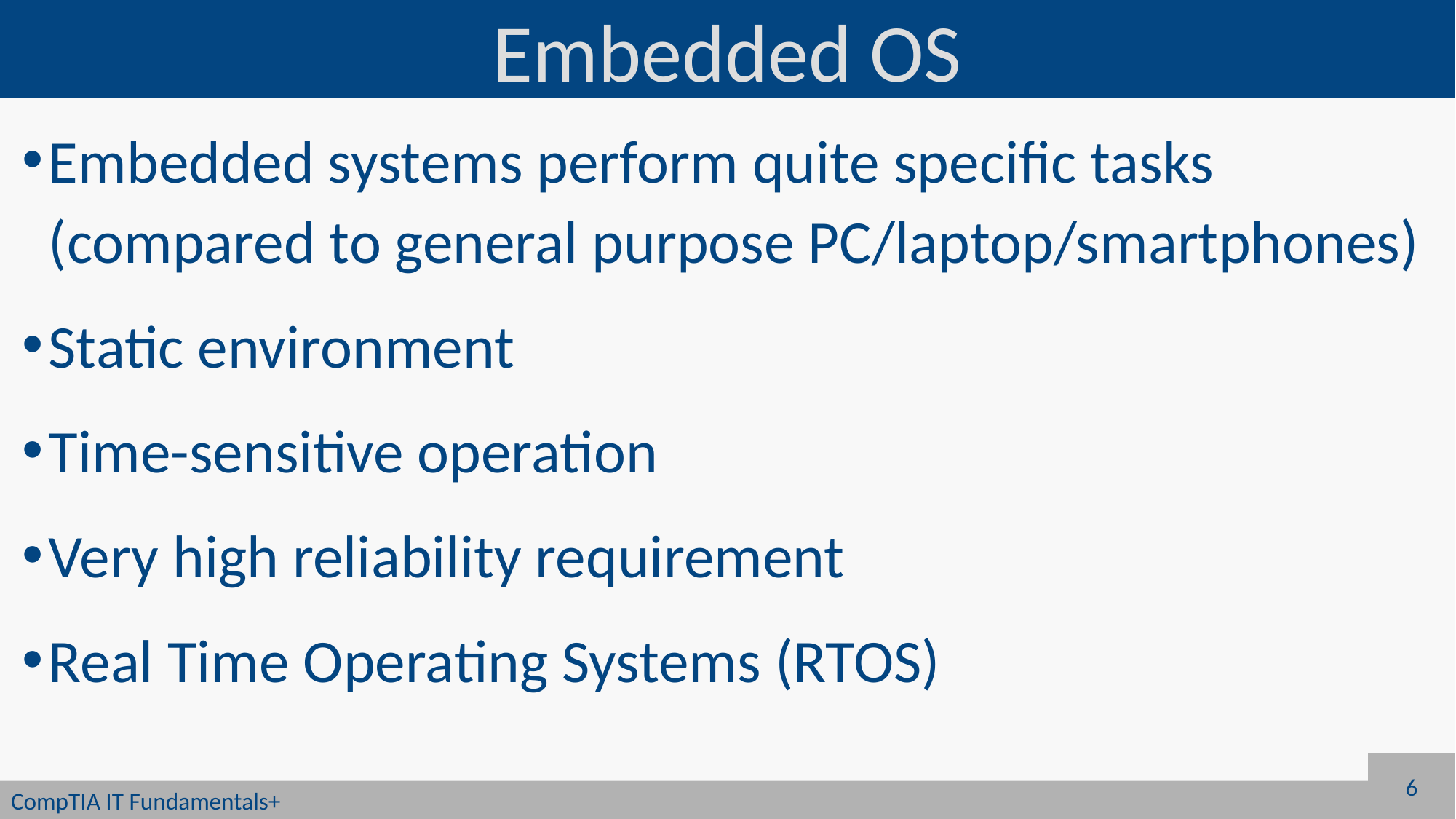

# Embedded OS
Embedded systems perform quite specific tasks (compared to general purpose PC/laptop/smartphones)
Static environment
Time-sensitive operation
Very high reliability requirement
Real Time Operating Systems (RTOS)
6
CompTIA IT Fundamentals+